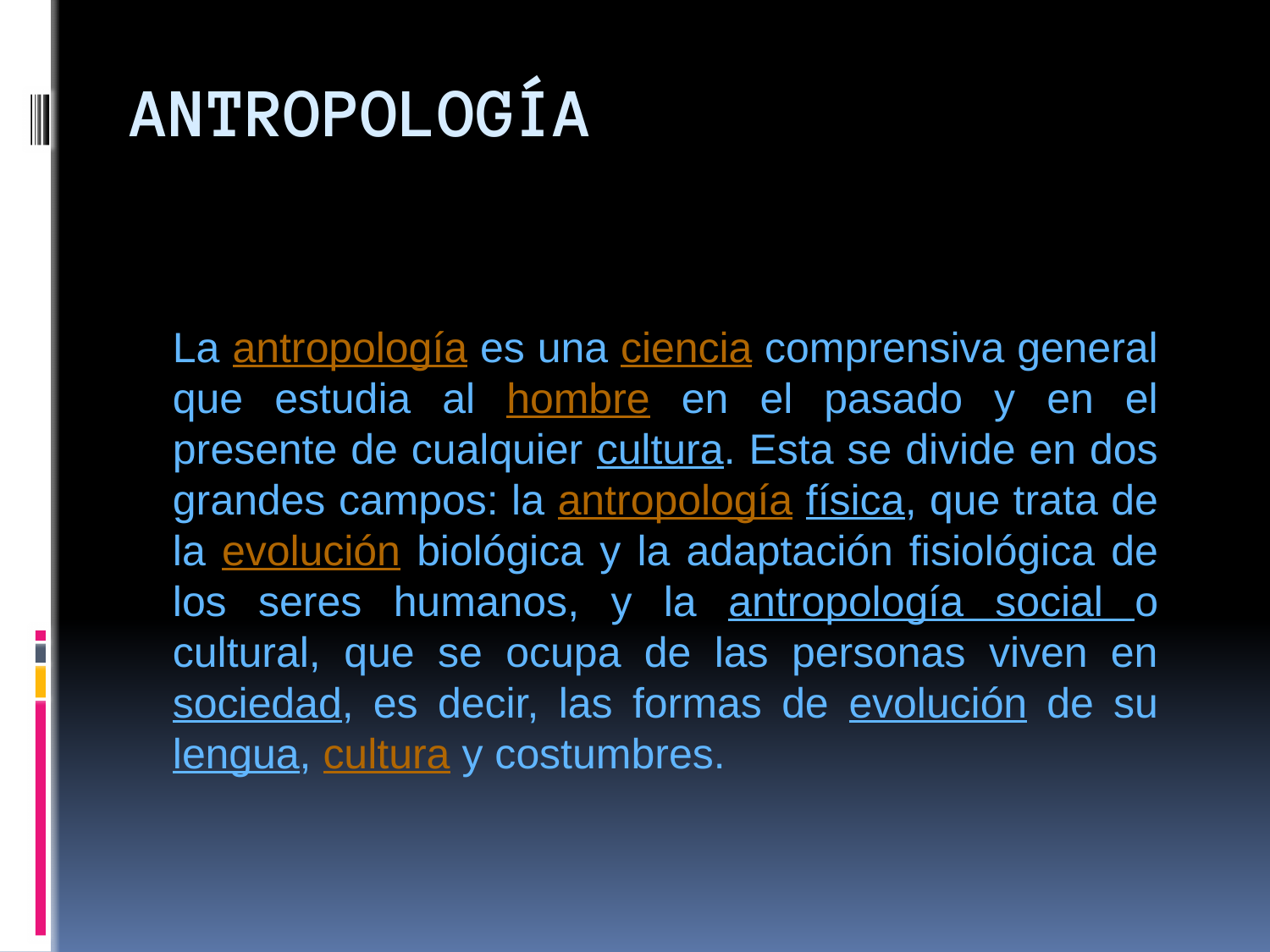

# ANTROPOLOGÍA
La antropología es una ciencia comprensiva general que estudia al hombre en el pasado y en el presente de cualquier cultura. Esta se divide en dos grandes campos: la antropología física, que trata de la evolución biológica y la adaptación fisiológica de los seres humanos, y la antropología social o cultural, que se ocupa de las personas viven en sociedad, es decir, las formas de evolución de su lengua, cultura y costumbres.